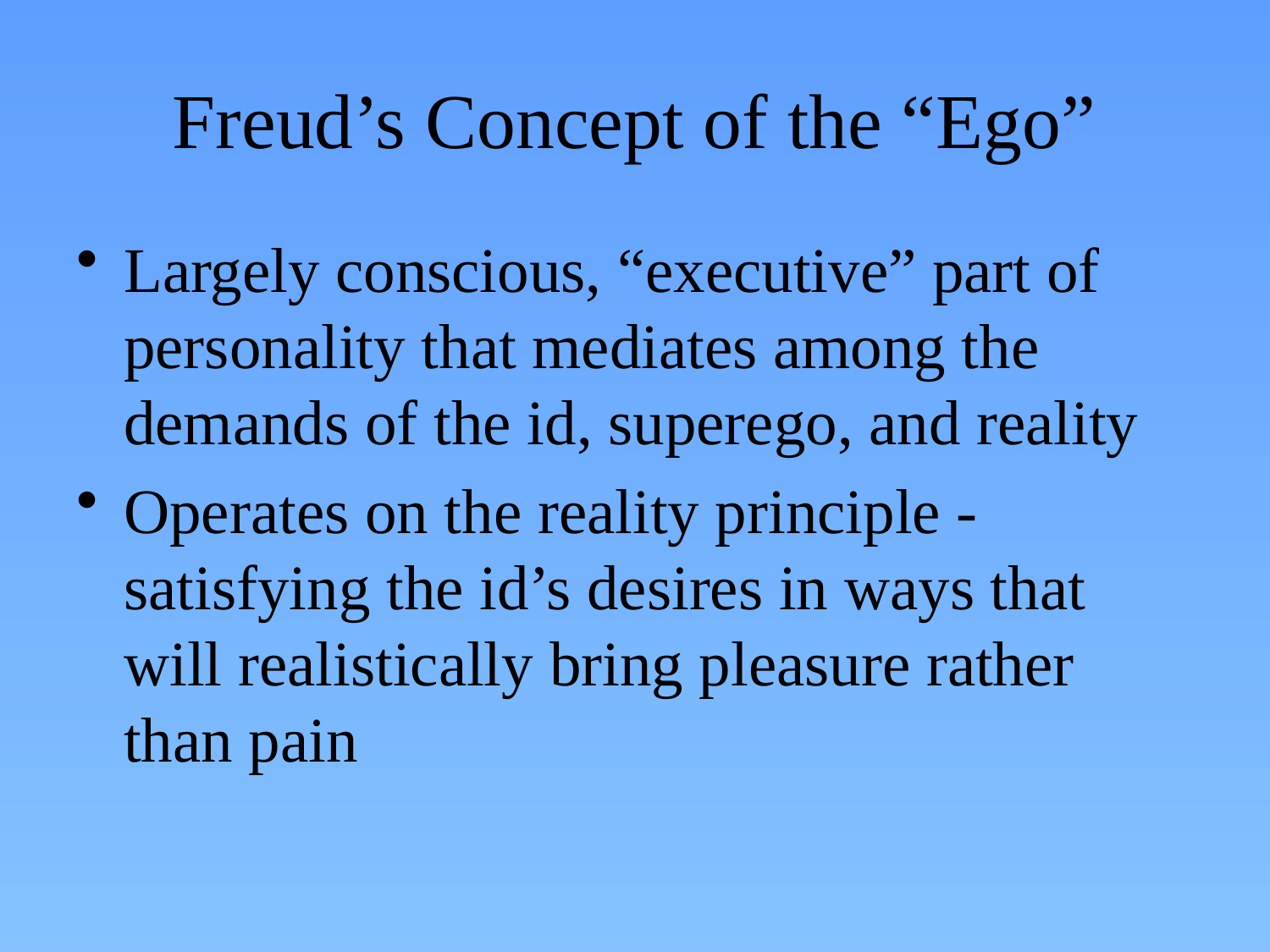

# Freud’s Concept of the “Ego”
Largely conscious, “executive” part of personality that mediates among the demands of the id, superego, and reality
Operates on the reality principle - satisfying the id’s desires in ways that will realistically bring pleasure rather than pain